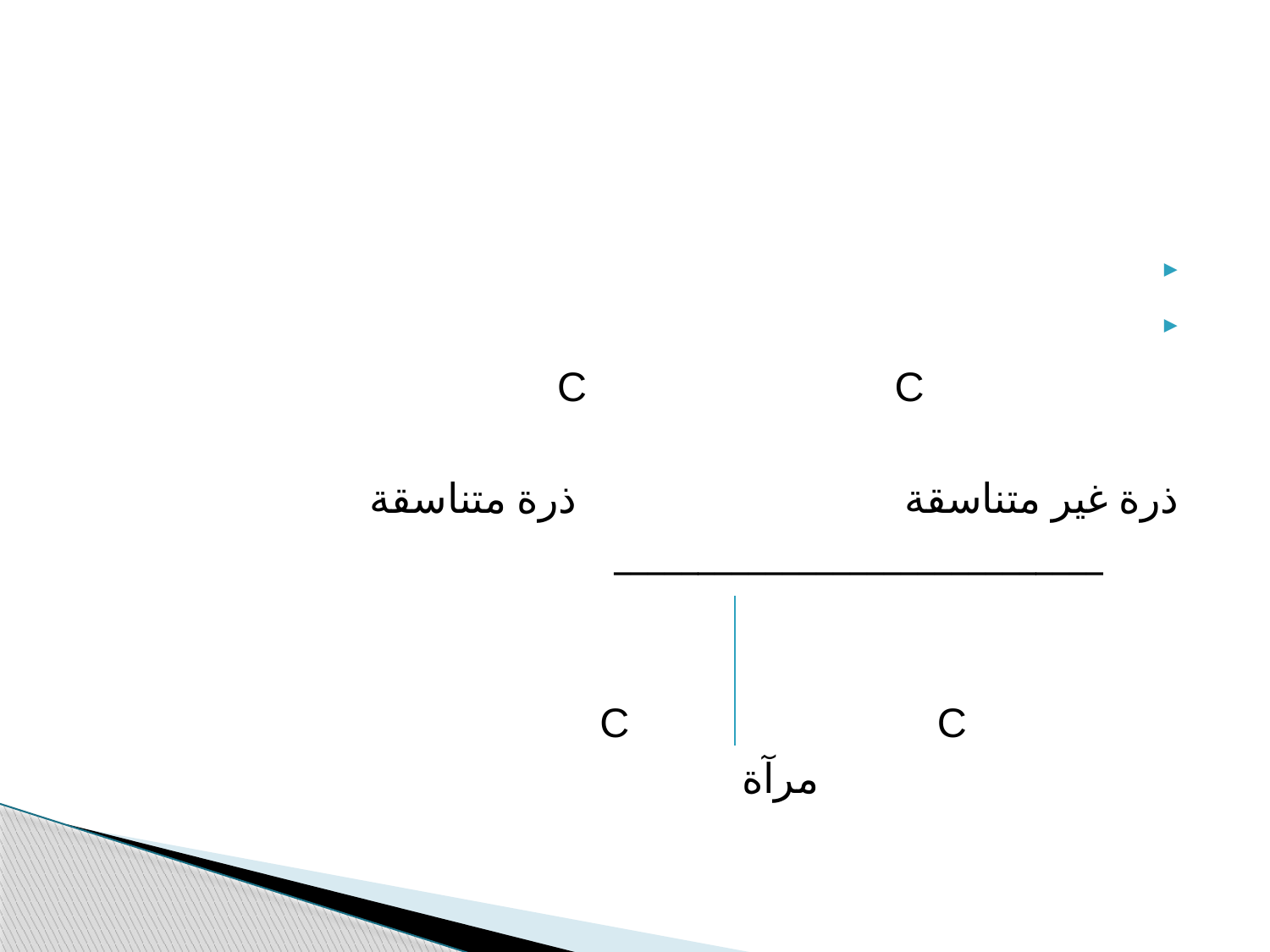

#

                        C                           C

ذرة غير متناسقة                               ذرة متناسقة
       _____________________________

                    C                           C
                                  مرآة